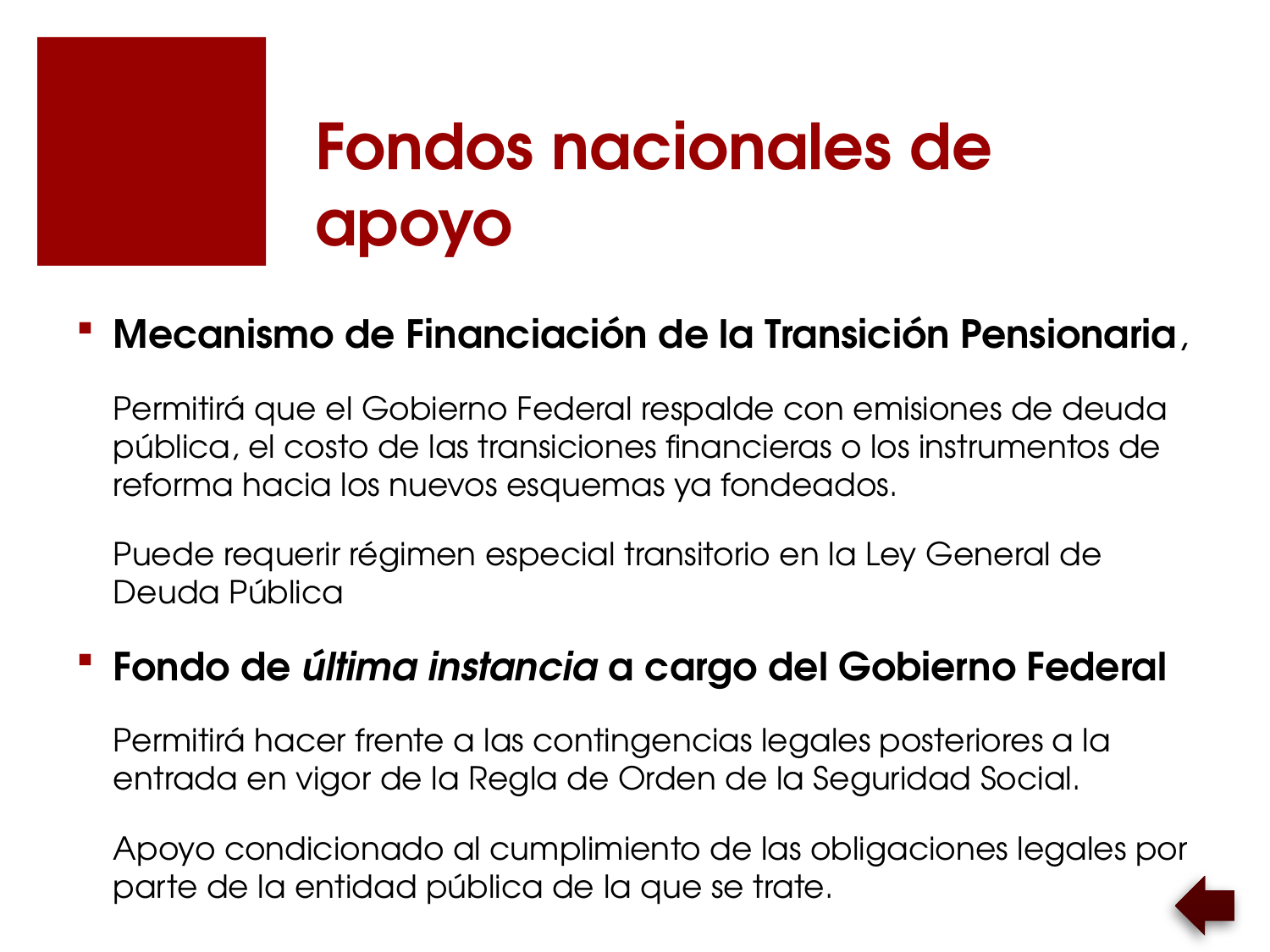

# Fondos nacionales de apoyo
Mecanismo de Financiación de la Transición Pensionaria,
	Permitirá que el Gobierno Federal respalde con emisiones de deuda pública, el costo de las transiciones financieras o los instrumentos de reforma hacia los nuevos esquemas ya fondeados.
	Puede requerir régimen especial transitorio en la Ley General de Deuda Pública
Fondo de última instancia a cargo del Gobierno Federal
	Permitirá hacer frente a las contingencias legales posteriores a la entrada en vigor de la Regla de Orden de la Seguridad Social.
	Apoyo condicionado al cumplimiento de las obligaciones legales por parte de la entidad pública de la que se trate.